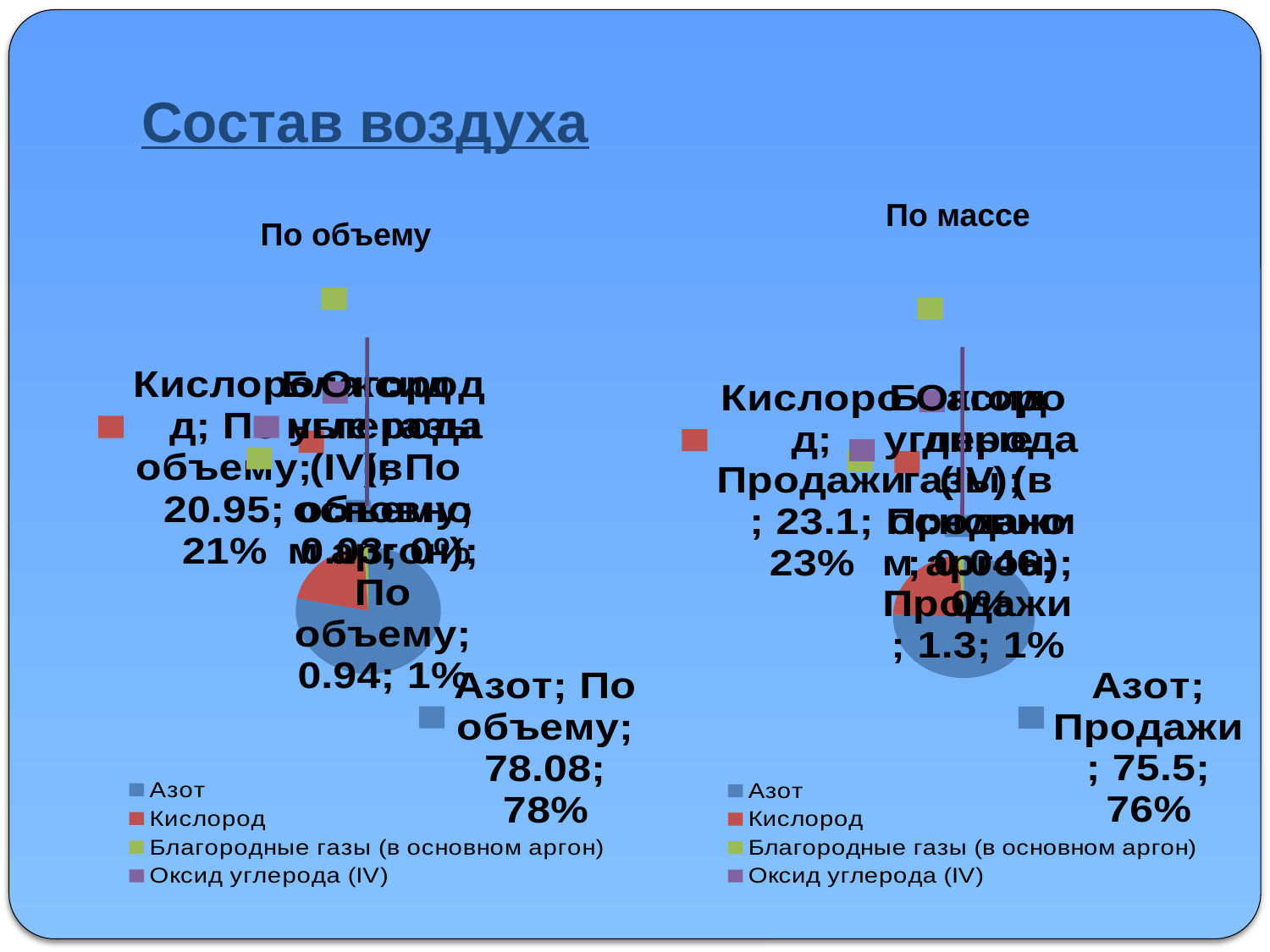

# Состав воздуха
По массе
По объему

### Chart

| Category | По объему |
|---|---|
| Азот | 78.08 |
| Кислород | 20.95 |
| Благородные газы (в основном аргон) | 0.9400000000000002 |
| Оксид углерода (IV) | 0.03000000000000001 |

### Chart

| Category | Продажи |
|---|---|
| Азот | 75.5 |
| Кислород | 23.1 |
| Благородные газы (в основном аргон) | 1.3 |
| Оксид углерода (IV) | 0.046 |